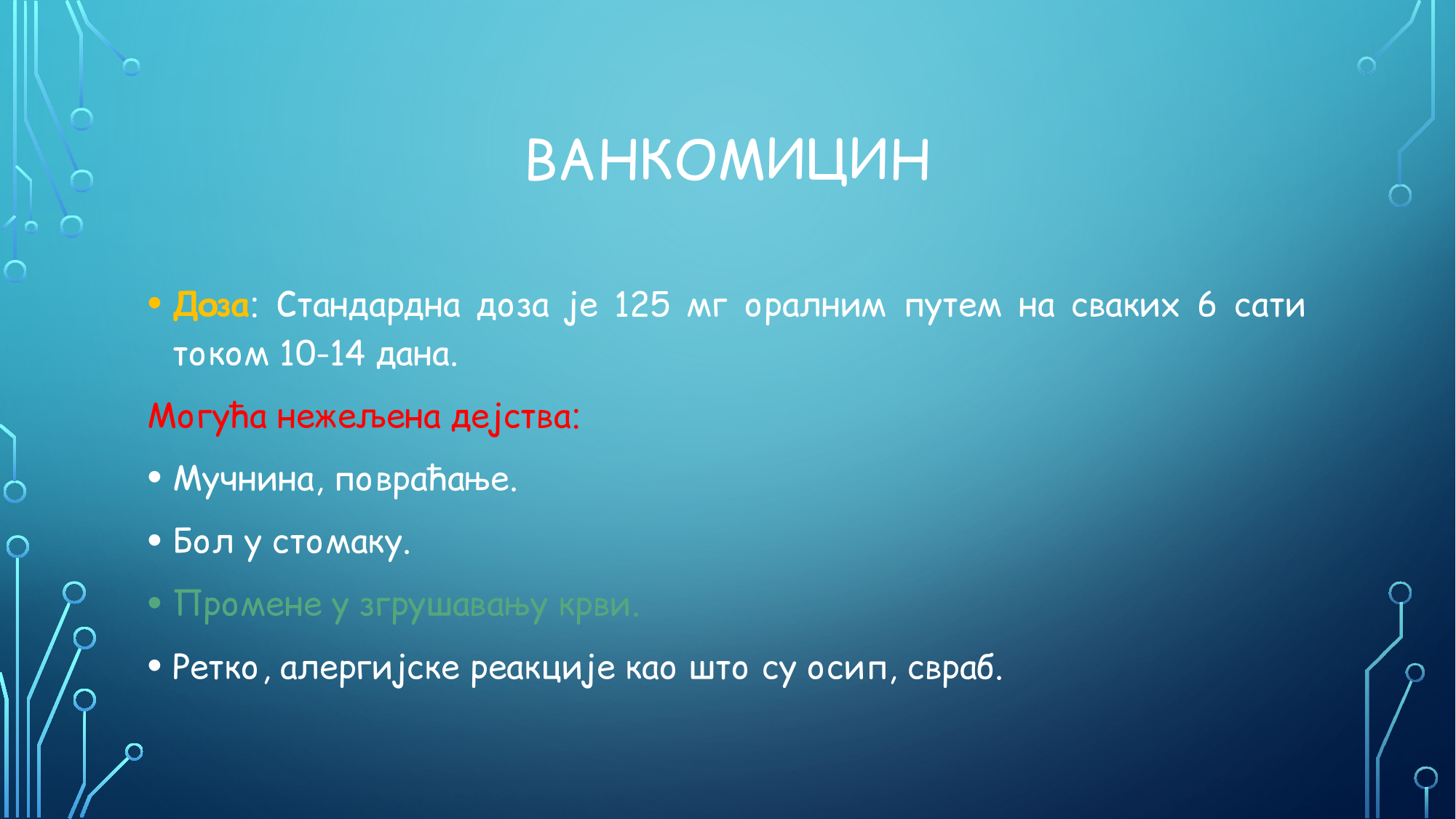

# Ванкомицин
Доза: Стандардна доза је 125 мг оралним путем на сваких 6 сати током 10-14 дана.
Могућа нежељена дејства:
Мучнина, повраћање.
Бол у стомаку.
Промене у згрушавању крви.
Ретко, алергијске реакције као што су осип, свраб.